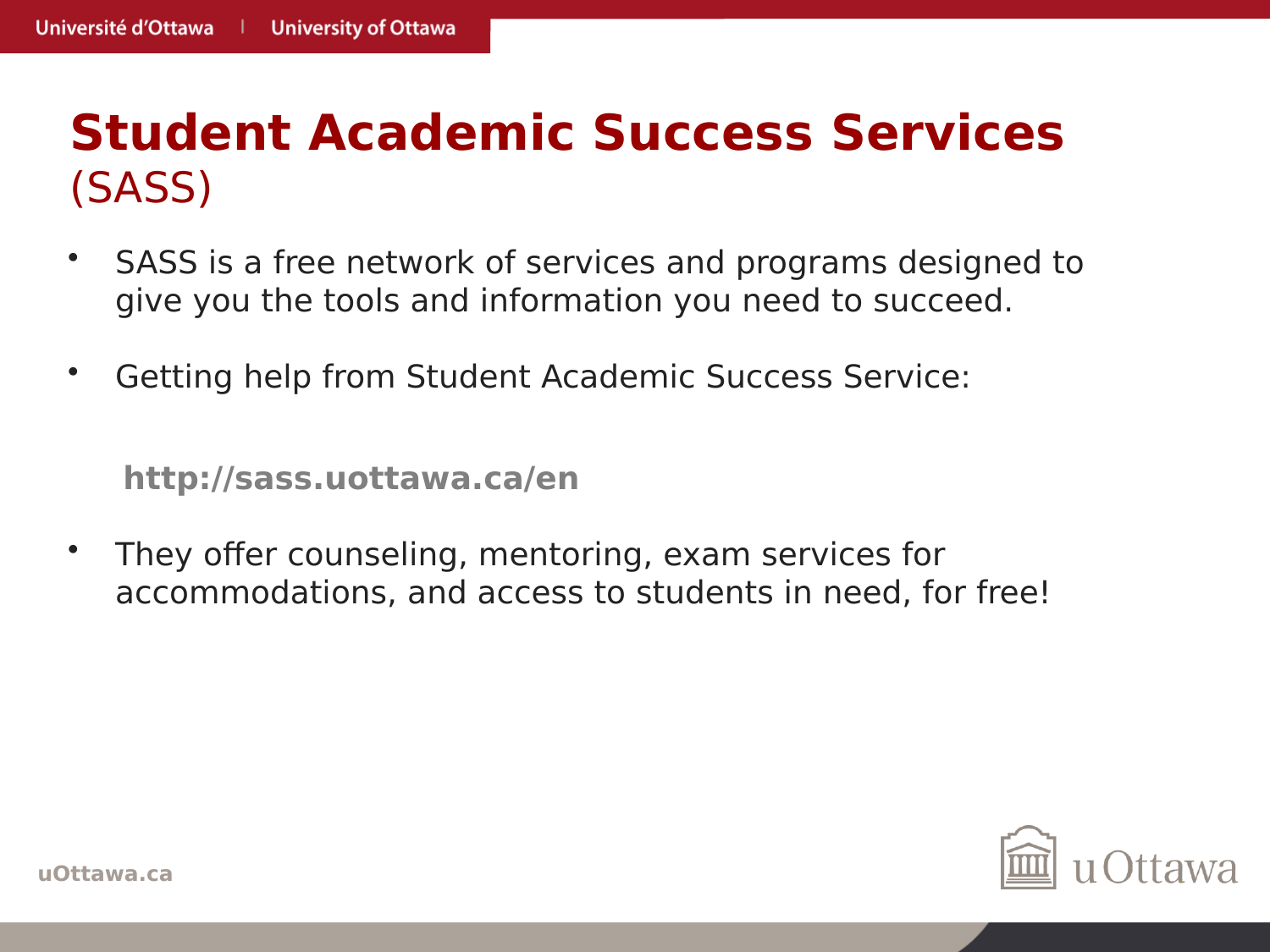

# Student Academic Success Services (SASS)
SASS is a free network of services and programs designed to give you the tools and information you need to succeed.

Getting help from Student Academic Success Service:

http://sass.uottawa.ca/en

They offer counseling, mentoring, exam services for accommodations, and access to students in need, for free!